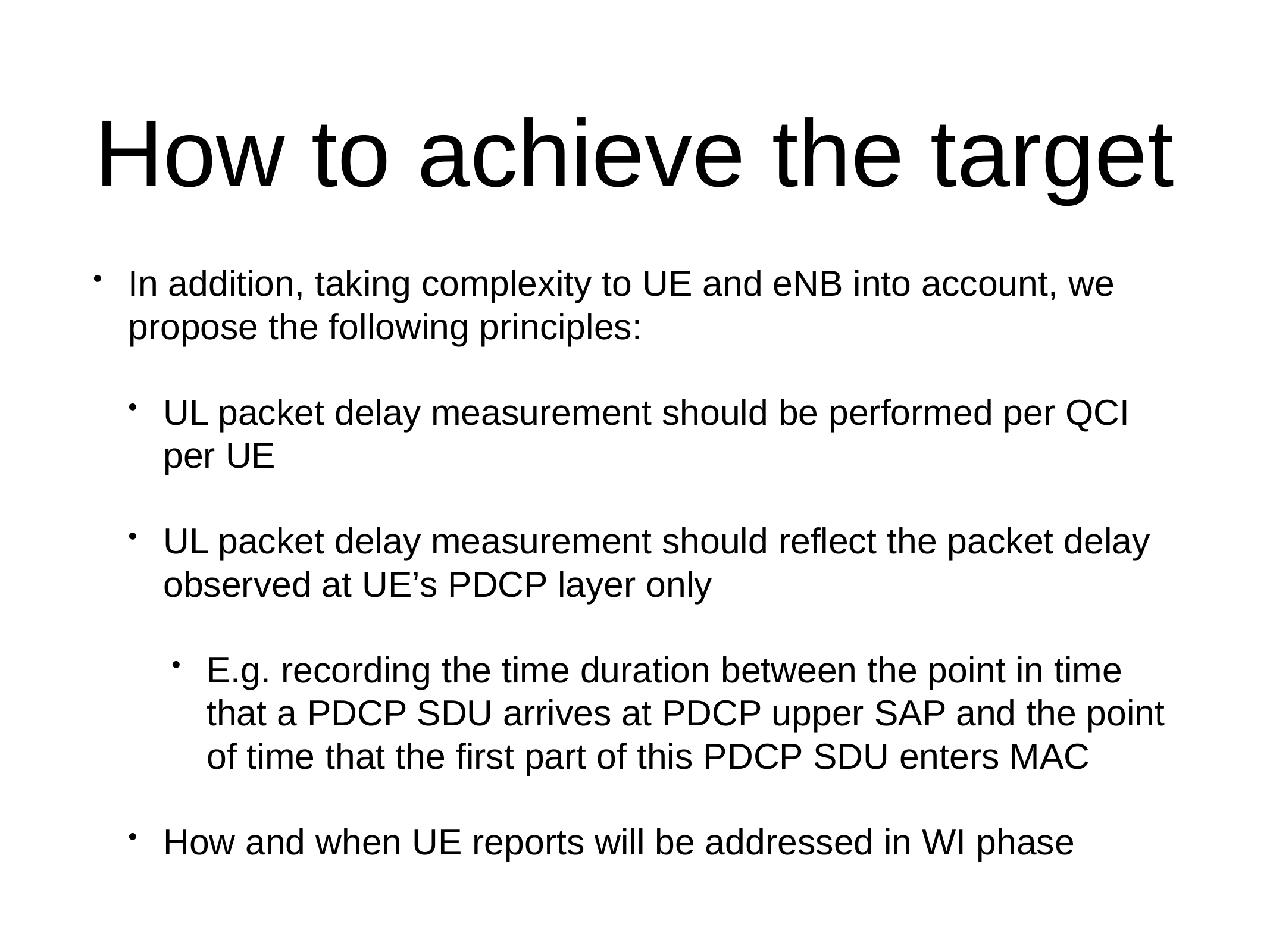

# How to achieve the target
In addition, taking complexity to UE and eNB into account, we propose the following principles:
UL packet delay measurement should be performed per QCI per UE
UL packet delay measurement should reflect the packet delay observed at UE’s PDCP layer only
E.g. recording the time duration between the point in time that a PDCP SDU arrives at PDCP upper SAP and the point of time that the first part of this PDCP SDU enters MAC
How and when UE reports will be addressed in WI phase